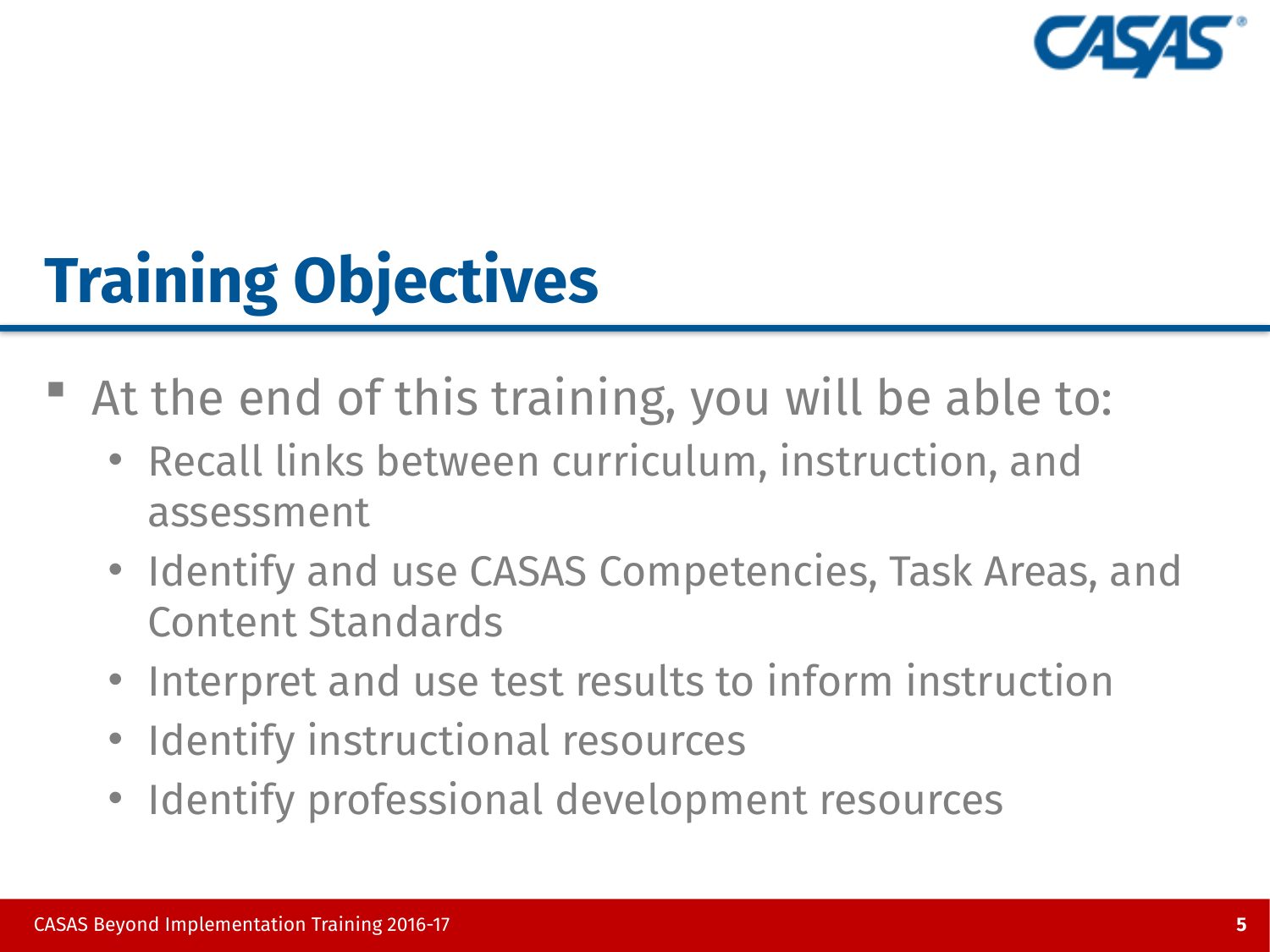

# Training Objectives
At the end of this training, you will be able to:
Recall links between curriculum, instruction, and assessment
Identify and use CASAS Competencies, Task Areas, and Content Standards
Interpret and use test results to inform instruction
Identify instructional resources
Identify professional development resources
CASAS Beyond Implementation Training 2016-17
5